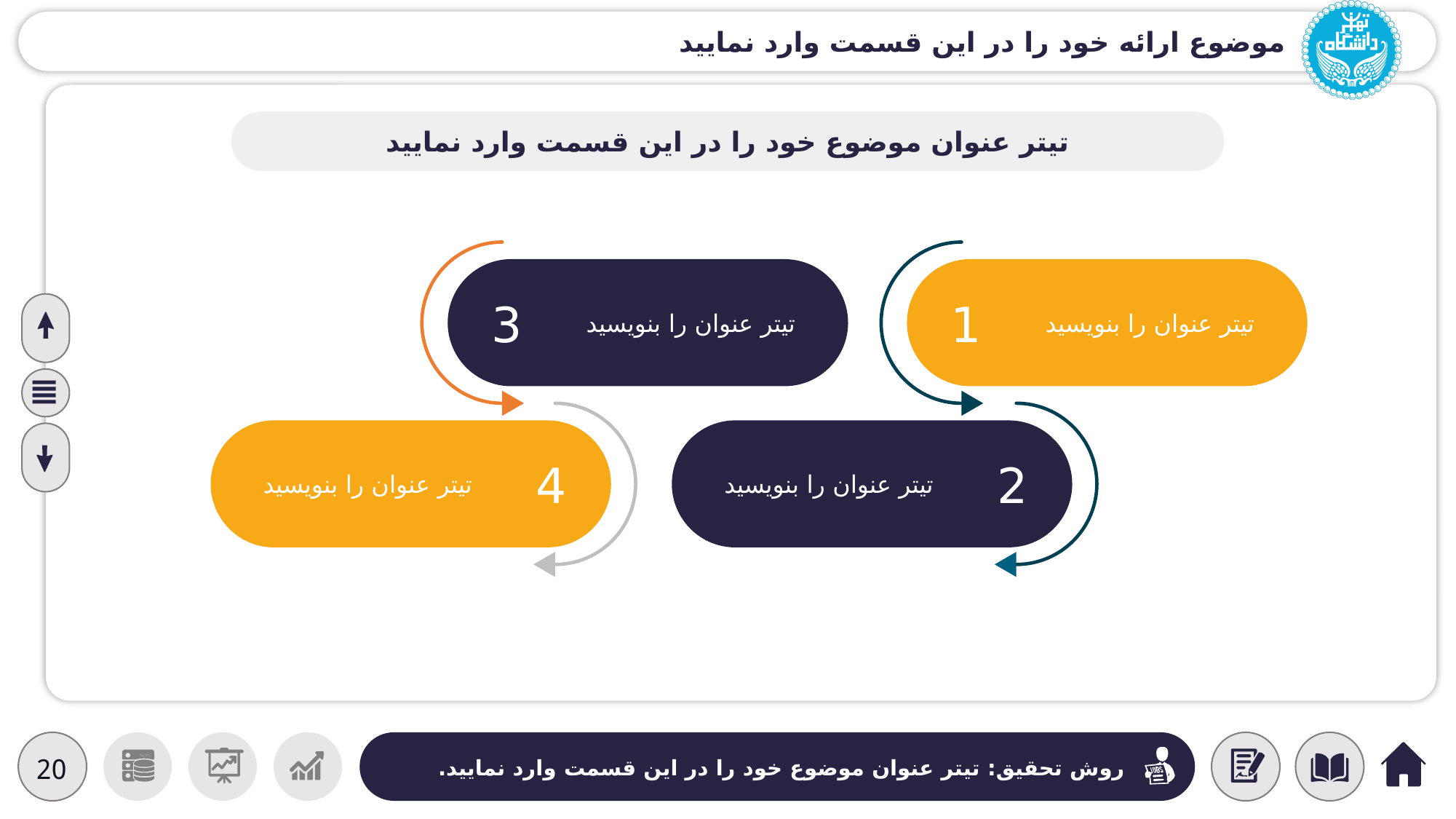

موضوع ارائه خود را در این قسمت وارد نمایید

تیتر عنوان موضوع خود را در این قسمت وارد نمایید

تیتر عنوان را بنویسید
3

تیتر عنوان را بنویسید
1

تیتر عنوان را بنویسید
4

تیتر عنوان را بنویسید
2
20
روش تحقیق: تیتر عنوان موضوع خود را در این قسمت وارد نمایید.